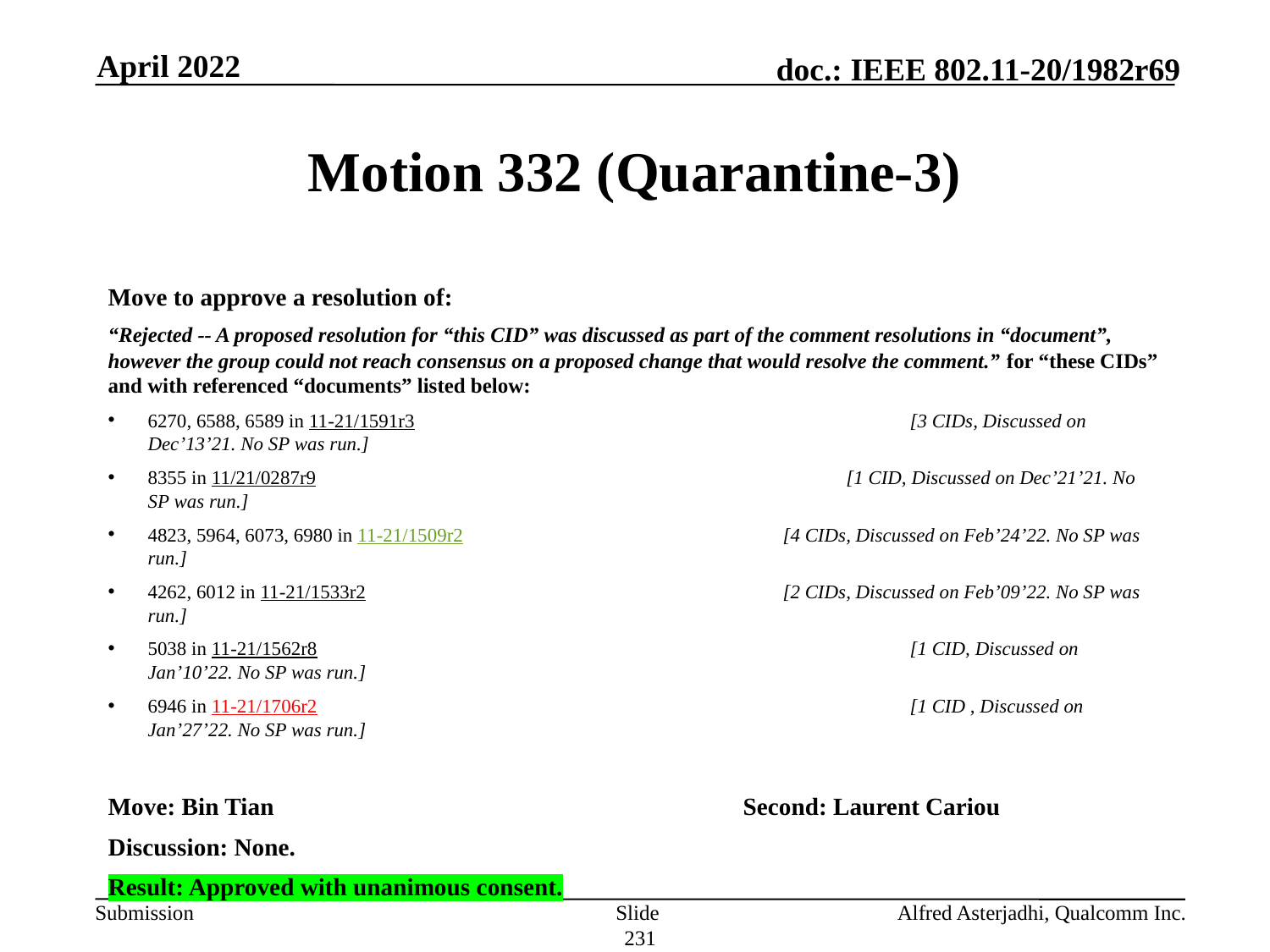

April 2022
# Motion 332 (Quarantine-3)
Move to approve a resolution of:
“Rejected -- A proposed resolution for “this CID” was discussed as part of the comment resolutions in “document”, however the group could not reach consensus on a proposed change that would resolve the comment.” for “these CIDs” and with referenced “documents” listed below:
6270, 6588, 6589 in 11-21/1591r3 				[3 CIDs, Discussed on Dec’13’21. No SP was run.]
8355 in 11/21/0287r9 			  	             [1 CID, Discussed on Dec’21’21. No SP was run.]
4823, 5964, 6073, 6980 in 11-21/1509r2  	 		[4 CIDs, Discussed on Feb’24’22. No SP was run.]
4262, 6012 in 11-21/1533r2 				[2 CIDs, Discussed on Feb’09’22. No SP was run.]
5038 in 11-21/1562r8 					[1 CID, Discussed on Jan’10’22. No SP was run.]
6946 in 11-21/1706r2					[1 CID , Discussed on Jan’27’22. No SP was run.]

Move: Bin Tian				Second: Laurent Cariou
Discussion: None.
Result: Approved with unanimous consent.

Note: CIDs that have been discussed and for which the group could not reach consensus.
Slide 231
Alfred Asterjadhi, Qualcomm Inc.